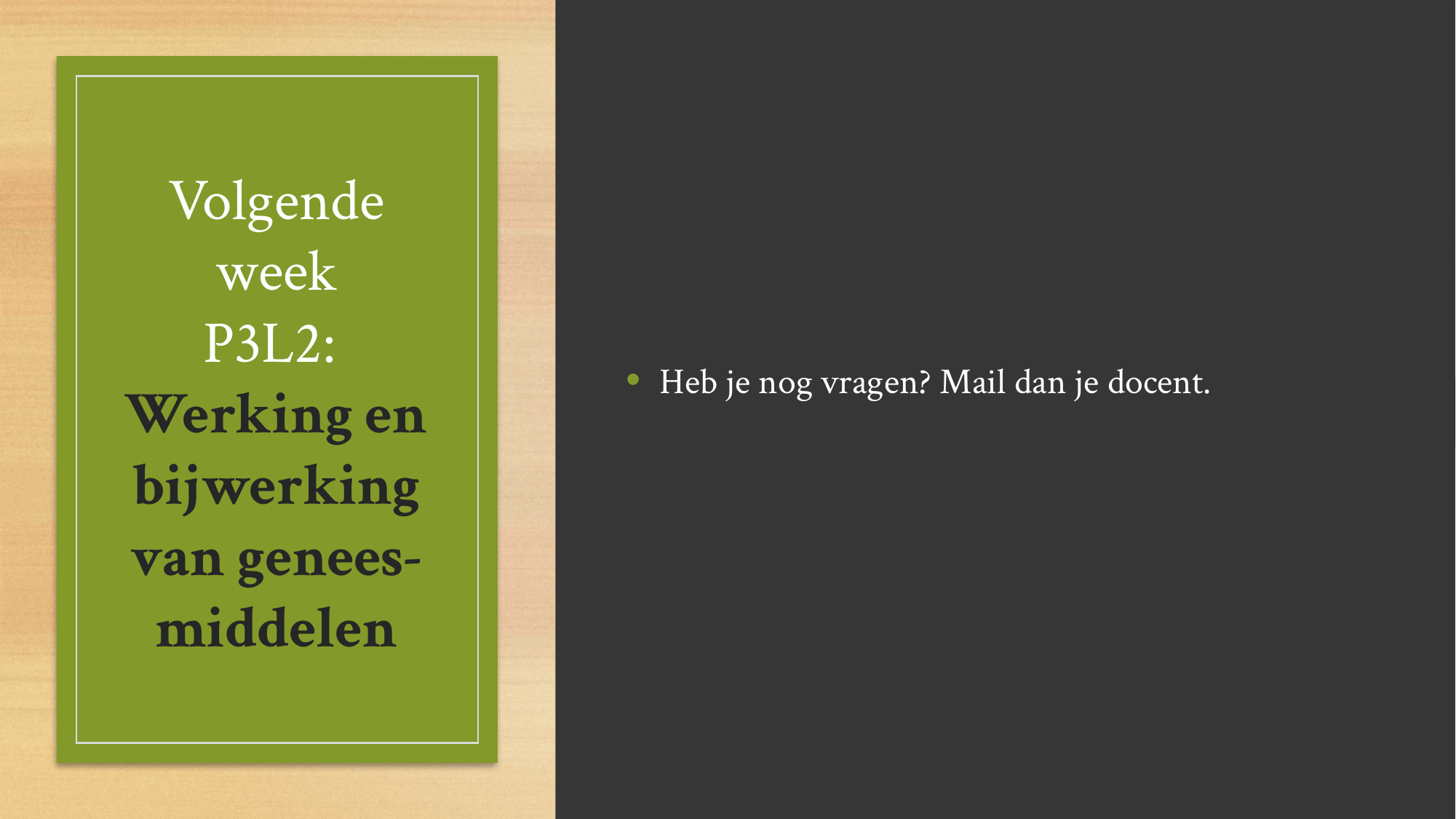

Heb je nog vragen? Mail dan je docent.

# Volgende week P3L2:  Werking en bijwerking van genees-middelen